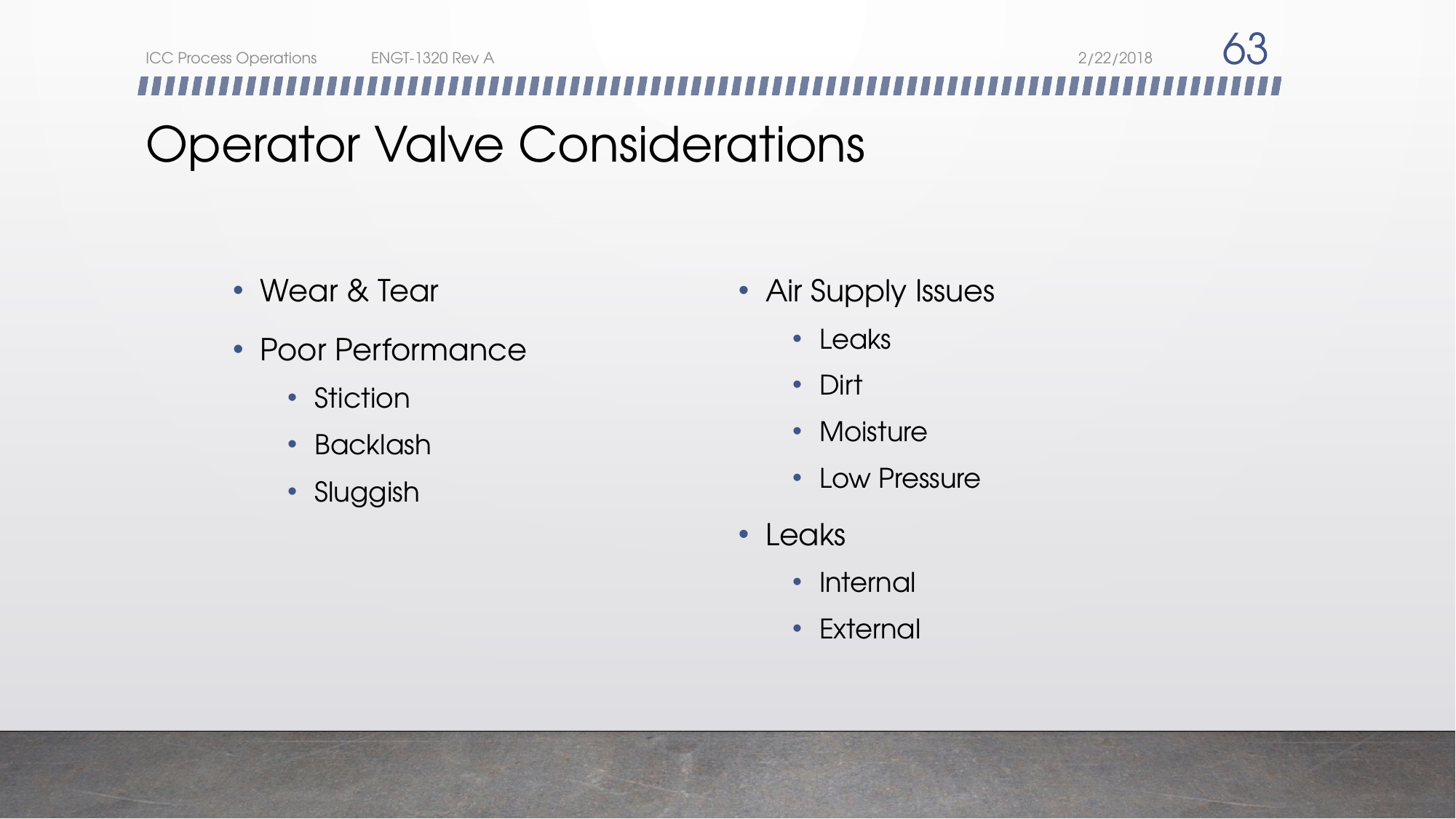

63
ICC Process Operations             ENGT-1320 Rev A
2/22/2018
# Operator Valve Considerations
Wear & Tear
Poor Performance
Stiction
Backlash
Sluggish

Air Supply Issues
Leaks
Dirt
Moisture
Low Pressure
Leaks
Internal
External